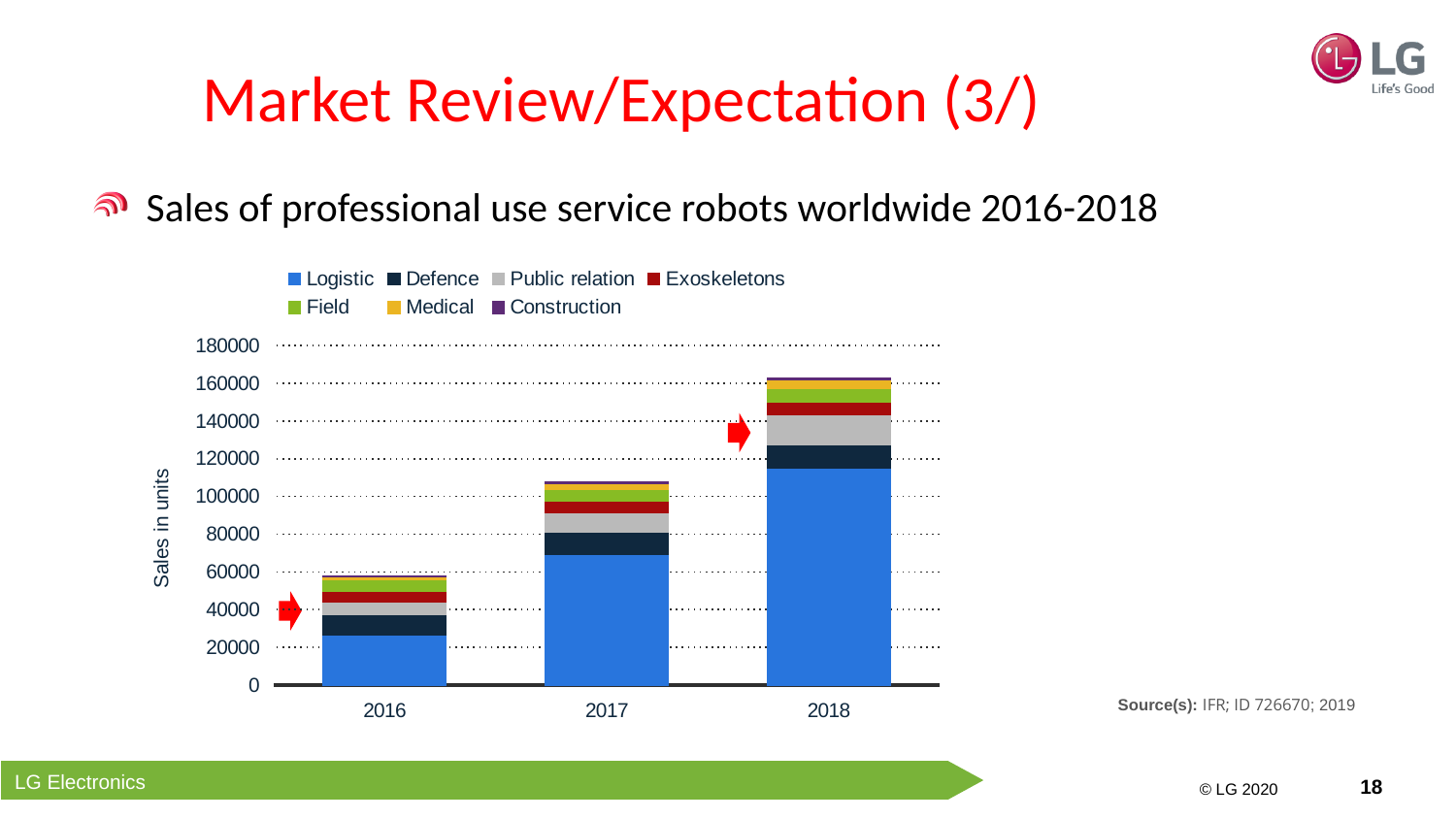

# Market Review/Expectation (3/)
Sales of professional use service robots worldwide 2016-2018

### Chart

| Category | Logistic | Defence | Public relation | Exoskeletons | Field | Medical | Construction |
|---|---|---|---|---|---|---|---|
| 2016 | 26300.0 | 11100.0 | 6700.0 | 5600.0 | 5900.0 | 1700.0 | 700.0 |
| 2017 | 69000.0 | 12000.0 | 10400.0 | 6100.0 | 6400.0 | 2900.0 | 900.0 |
| 2018 | 114800.0 | 12500.0 | 15900.0 | 7000.0 | 7200.0 | 4400.0 | 1100.0 |

Source(s): IFR; ID 726670; 2019